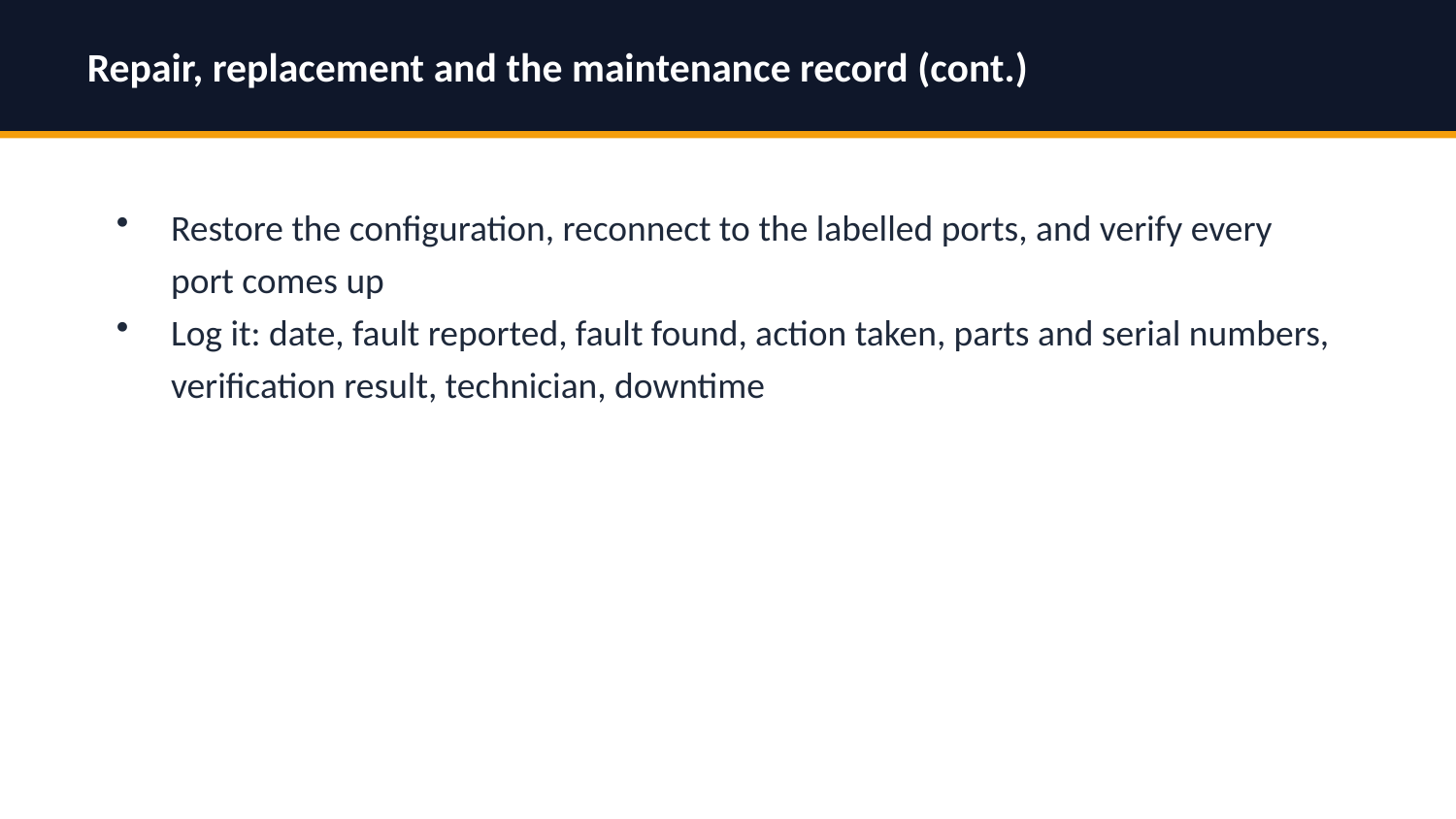

Repair, replacement and the maintenance record (cont.)

Restore the configuration, reconnect to the labelled ports, and verify every port comes up
Log it: date, fault reported, fault found, action taken, parts and serial numbers, verification result, technician, downtime